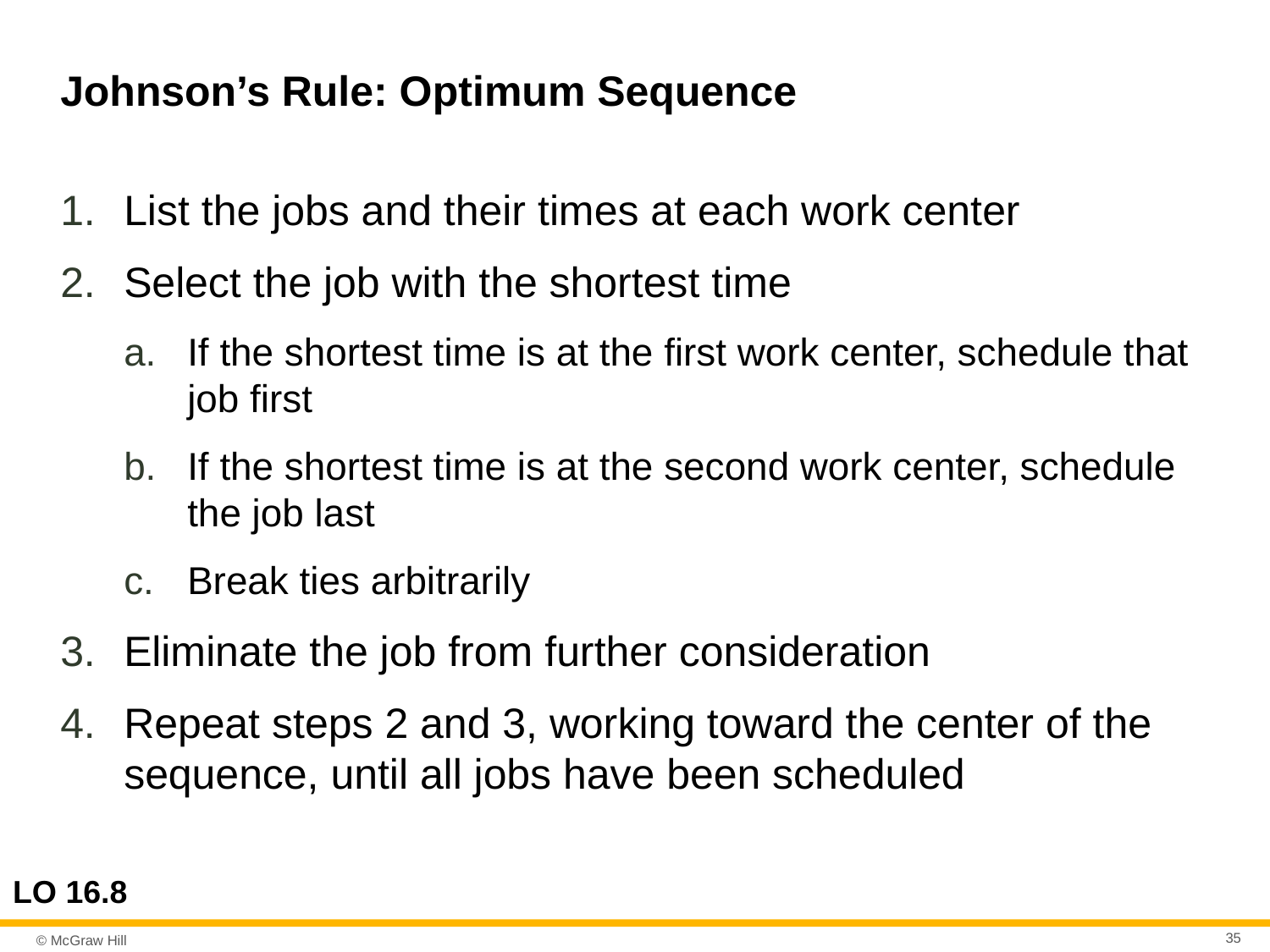

# Johnson’s Rule: Optimum Sequence
List the jobs and their times at each work center
Select the job with the shortest time
If the shortest time is at the first work center, schedule that job first
If the shortest time is at the second work center, schedule the job last
Break ties arbitrarily
Eliminate the job from further consideration
Repeat steps 2 and 3, working toward the center of the sequence, until all jobs have been scheduled
LO 16.8